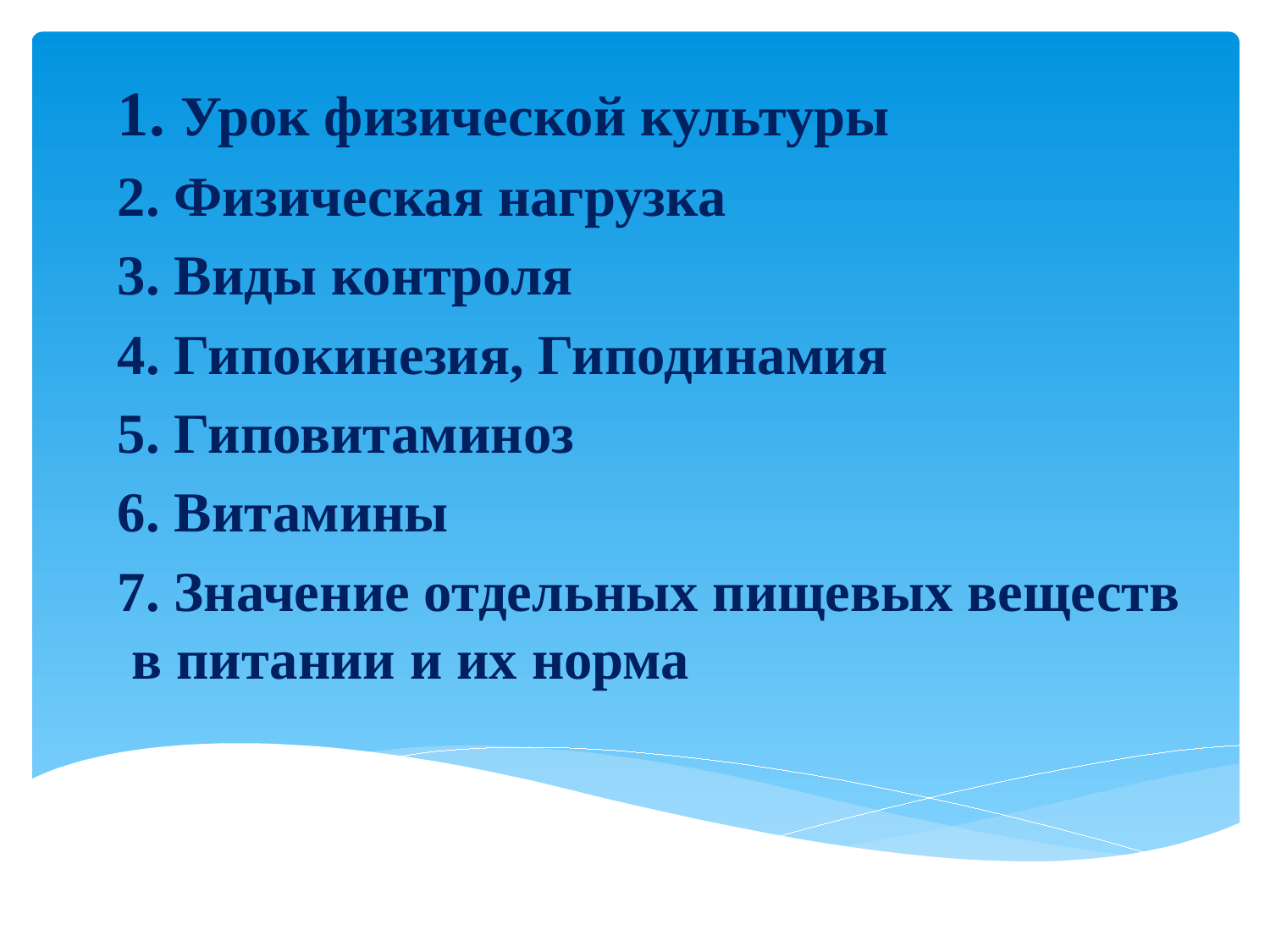

#
1. Урок физической культуры
2. Физическая нагрузка
3. Виды контроля
4. Гипокинезия, Гиподинамия
5. Гиповитаминоз
6. Витамины
7. Значение отдельных пищевых веществ
 в питании и их норма